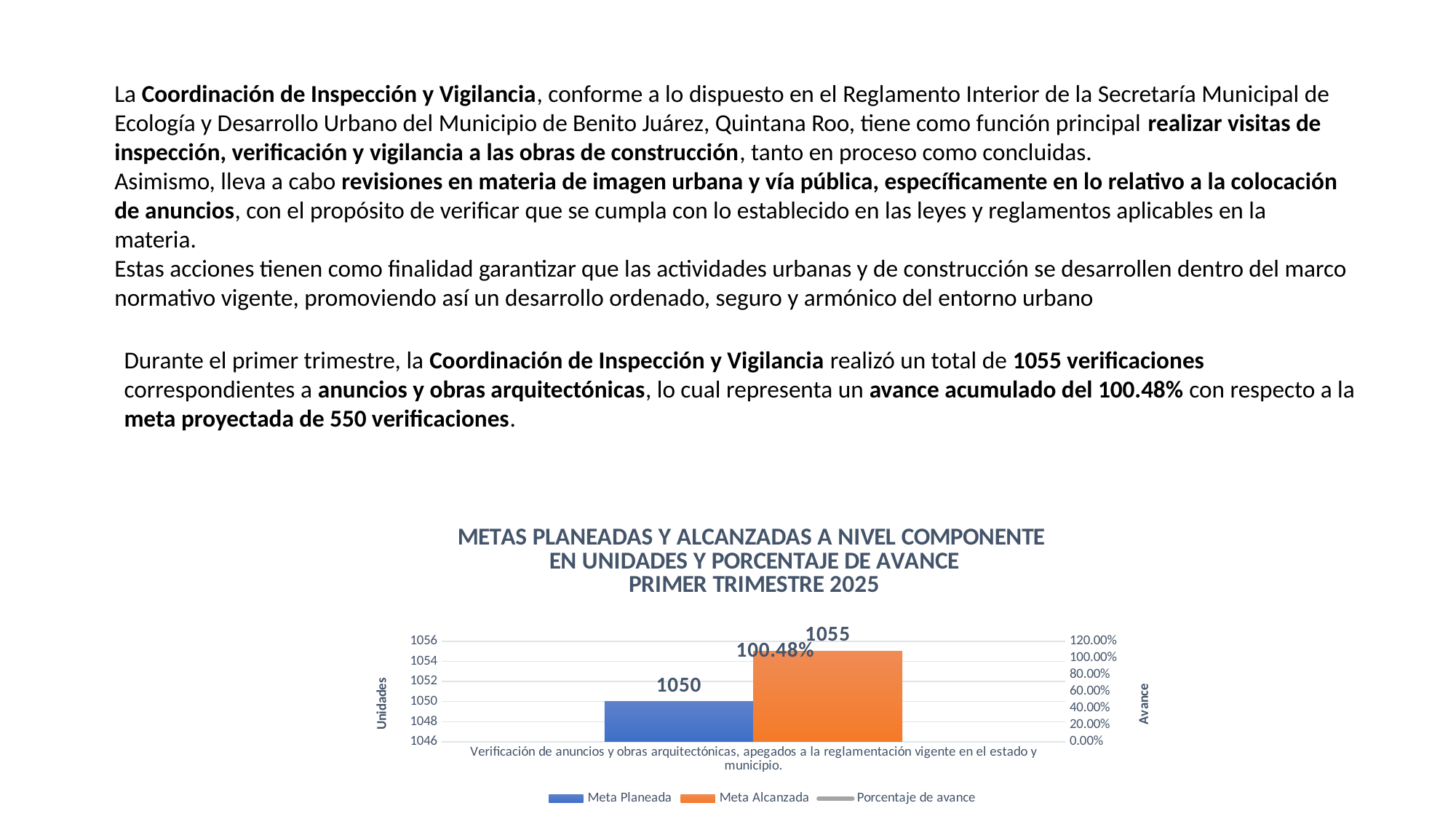

La Coordinación de Inspección y Vigilancia, conforme a lo dispuesto en el Reglamento Interior de la Secretaría Municipal de Ecología y Desarrollo Urbano del Municipio de Benito Juárez, Quintana Roo, tiene como función principal realizar visitas de inspección, verificación y vigilancia a las obras de construcción, tanto en proceso como concluidas.
Asimismo, lleva a cabo revisiones en materia de imagen urbana y vía pública, específicamente en lo relativo a la colocación de anuncios, con el propósito de verificar que se cumpla con lo establecido en las leyes y reglamentos aplicables en la materia.
Estas acciones tienen como finalidad garantizar que las actividades urbanas y de construcción se desarrollen dentro del marco normativo vigente, promoviendo así un desarrollo ordenado, seguro y armónico del entorno urbano

Durante el primer trimestre, la Coordinación de Inspección y Vigilancia realizó un total de 1055 verificaciones correspondientes a anuncios y obras arquitectónicas, lo cual representa un avance acumulado del 100.48% con respecto a la meta proyectada de 550 verificaciones.

### Chart: METAS PLANEADAS Y ALCANZADAS A NIVEL COMPONENTE
EN UNIDADES Y PORCENTAJE DE AVANCE
PRIMER TRIMESTRE 2025

| Category | Meta Planeada | Meta Alcanzada |  |
|---|---|---|---|
| Verificación de anuncios y obras arquitectónicas, apegados a la reglamentación vigente en el estado y municipio. | 1050.0 | 1055.0 | 1.0047619047619047 |